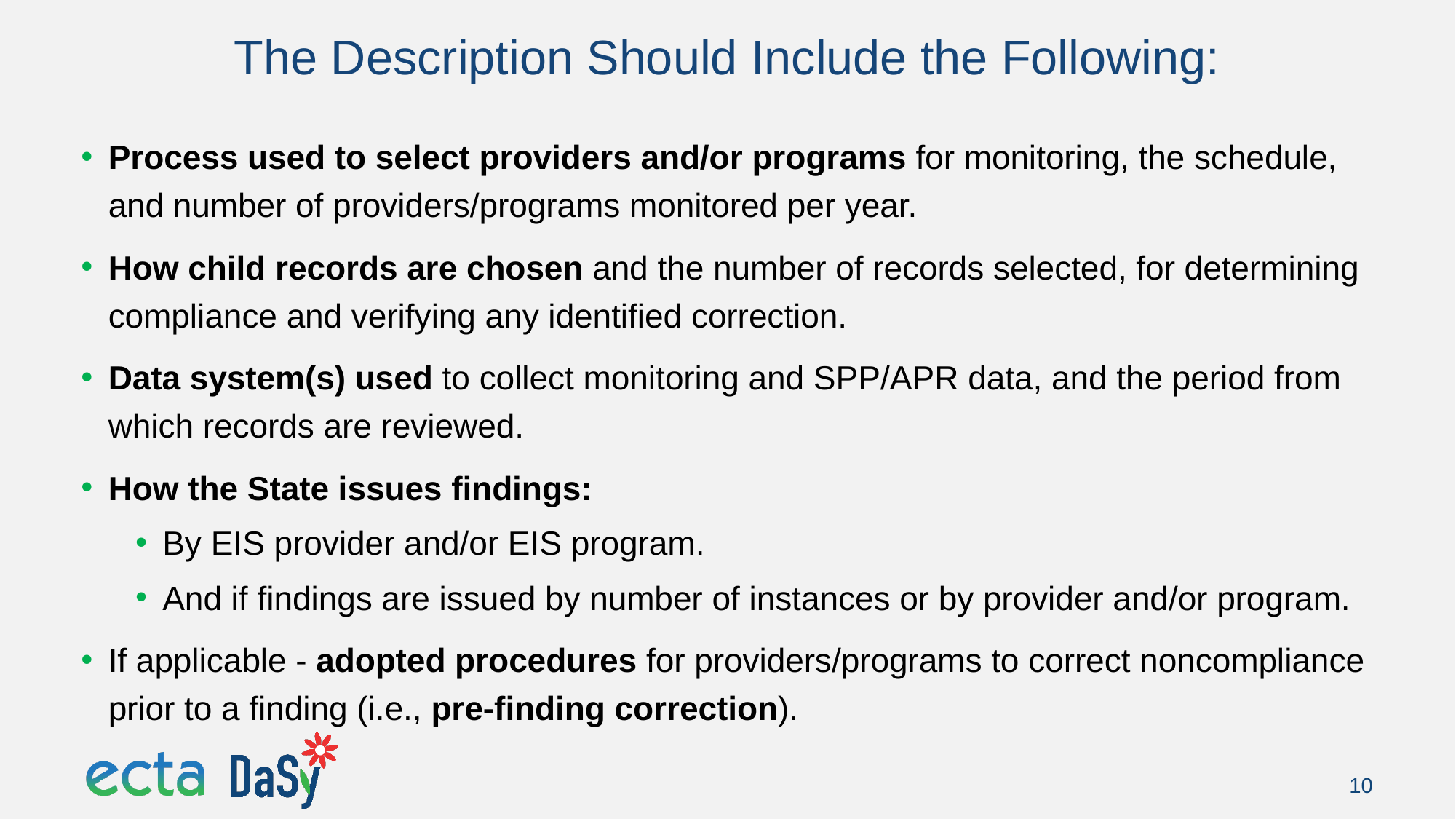

# The Description Should Include the Following:
Process used to select providers and/or programs for monitoring, the schedule, and number of providers/programs monitored per year.​
How child records are chosen and the number of records selected, for determining compliance and verifying any identified correction.​
Data system(s) used to collect monitoring and SPP/APR data, and the period from which records are reviewed.​
How the State issues findings:​
By EIS provider and/or EIS program. ​
And if findings are issued by number of instances or by provider and/or program.​
If applicable - adopted procedures for providers/programs to correct noncompliance prior to a finding (i.e., pre-finding correction).​

10